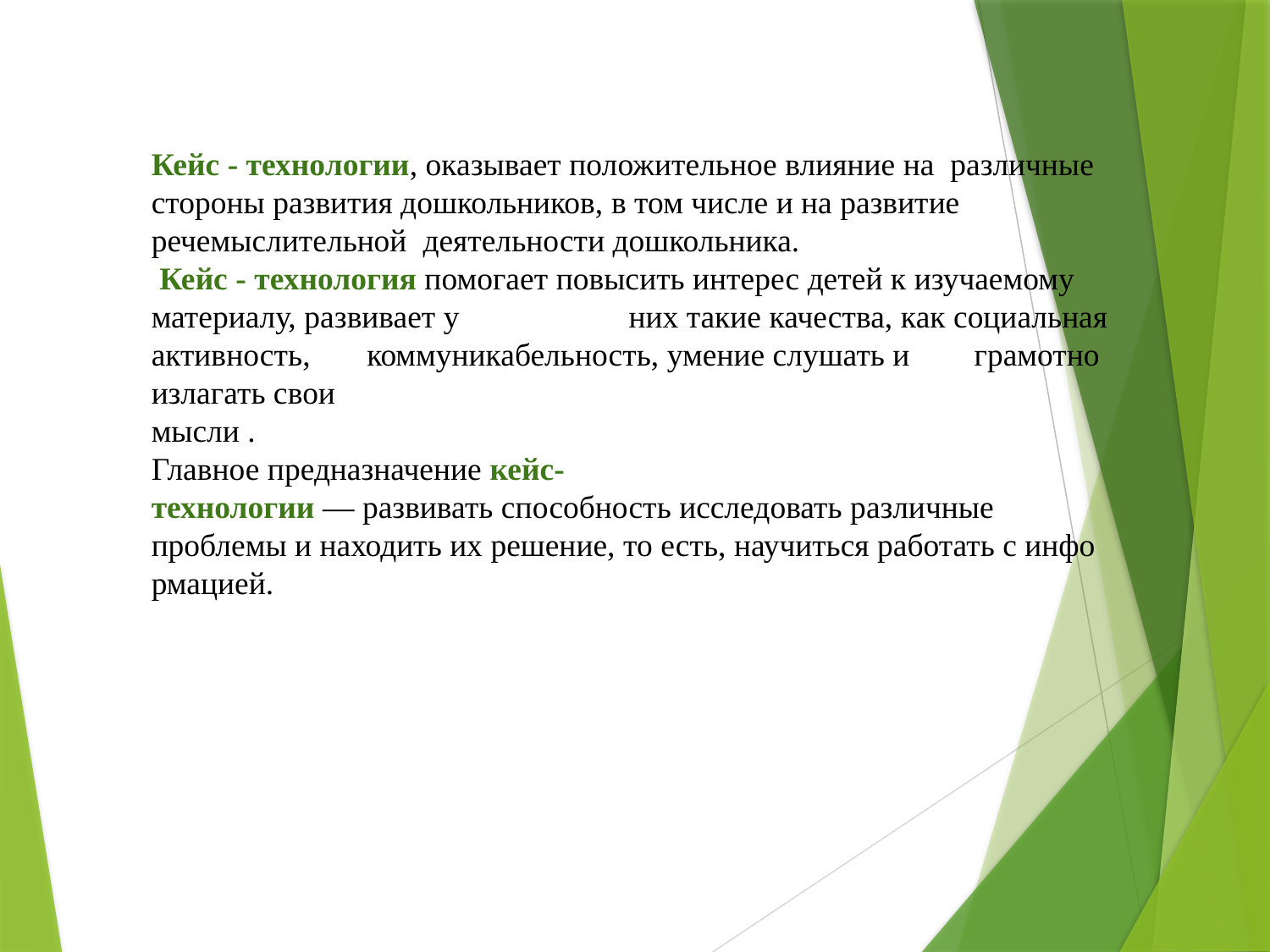

Кейс - технологии, оказывает положительное влияние на  различные
стороны развития дошкольников, в том числе и на развитие
речемыслительной  деятельности дошкольника.
 Кейс - технология помогает повысить интерес детей к изучаемому
материалу, развивает у  них такие качества, как социальная активность, коммуникабельность, умение слушать и  грамотно  излагать свои
мысли .
Главное предназначение кейс-­технологии — развивать способность исследовать различные  проблемы и находить их решение, то есть, научиться работать с информацией.